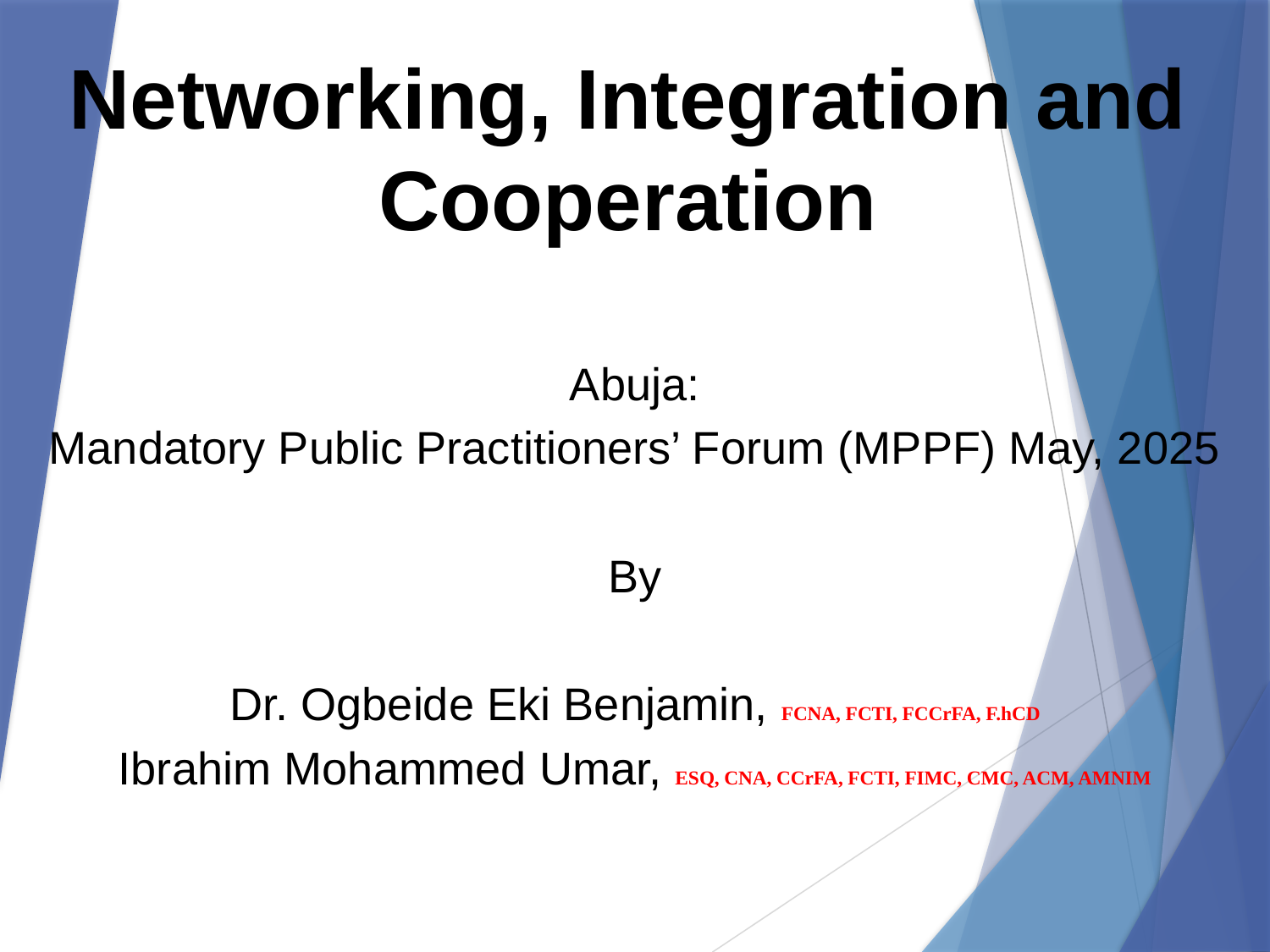

# Networking, Integration and Cooperation

Abuja:
Mandatory Public Practitioners’ Forum (MPPF) May, 2025

By

Dr. Ogbeide Eki Benjamin, FCNA, FCTI, FCCrFA, F.hCD
Ibrahim Mohammed Umar, ESQ, CNA, CCrFA, FCTI, FIMC, CMC, ACM, AMNIM